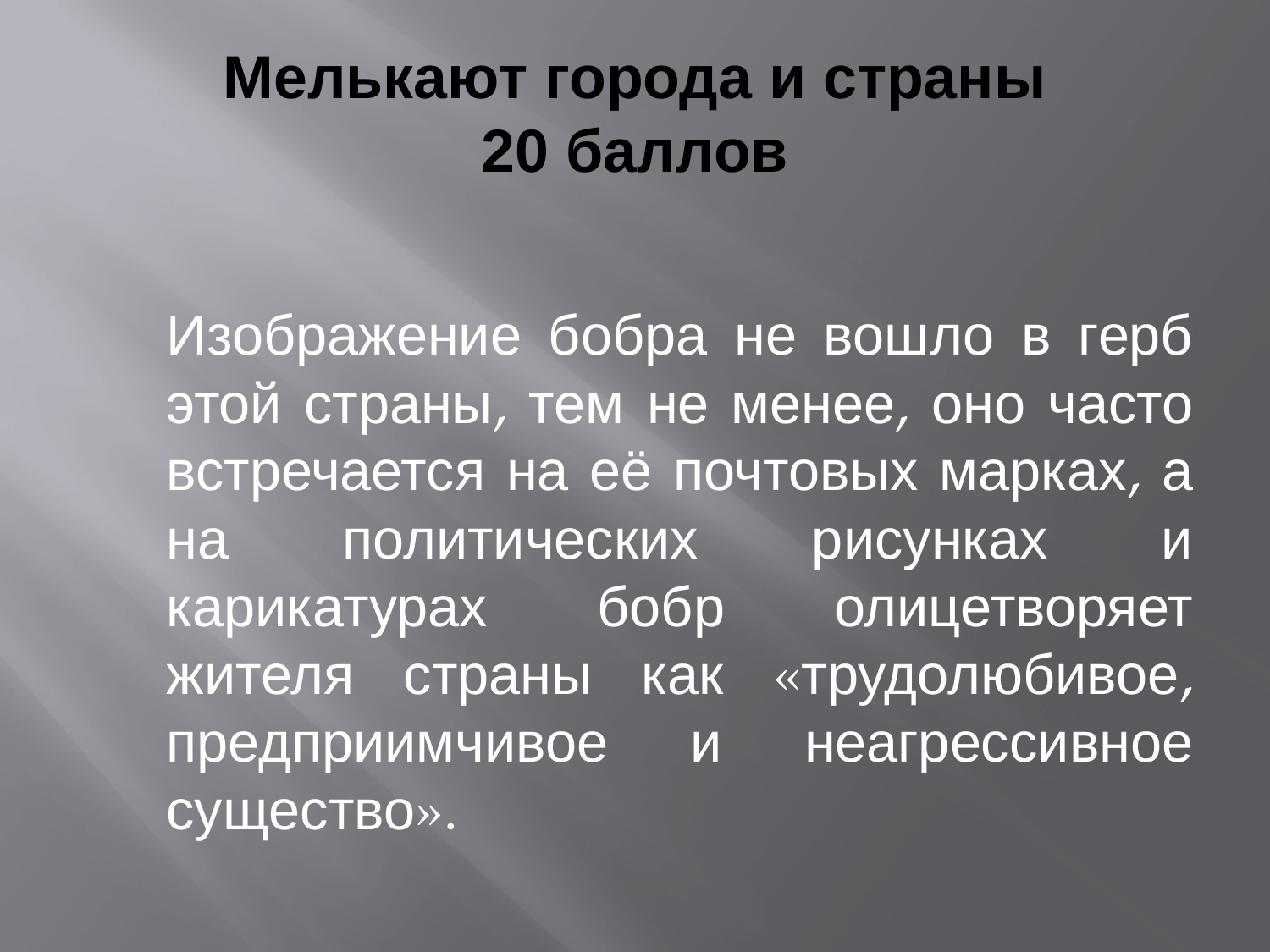

# Мелькают города и страны 20 баллов

	Изображение бобра не вошло в герб этой страны, тем не менее, оно часто встречается на её почтовых марках, а на политических рисунках и карикатурах бобр олицетворяет жителя страны как «трудолюбивое, предприимчивое и неагрессивное существо».